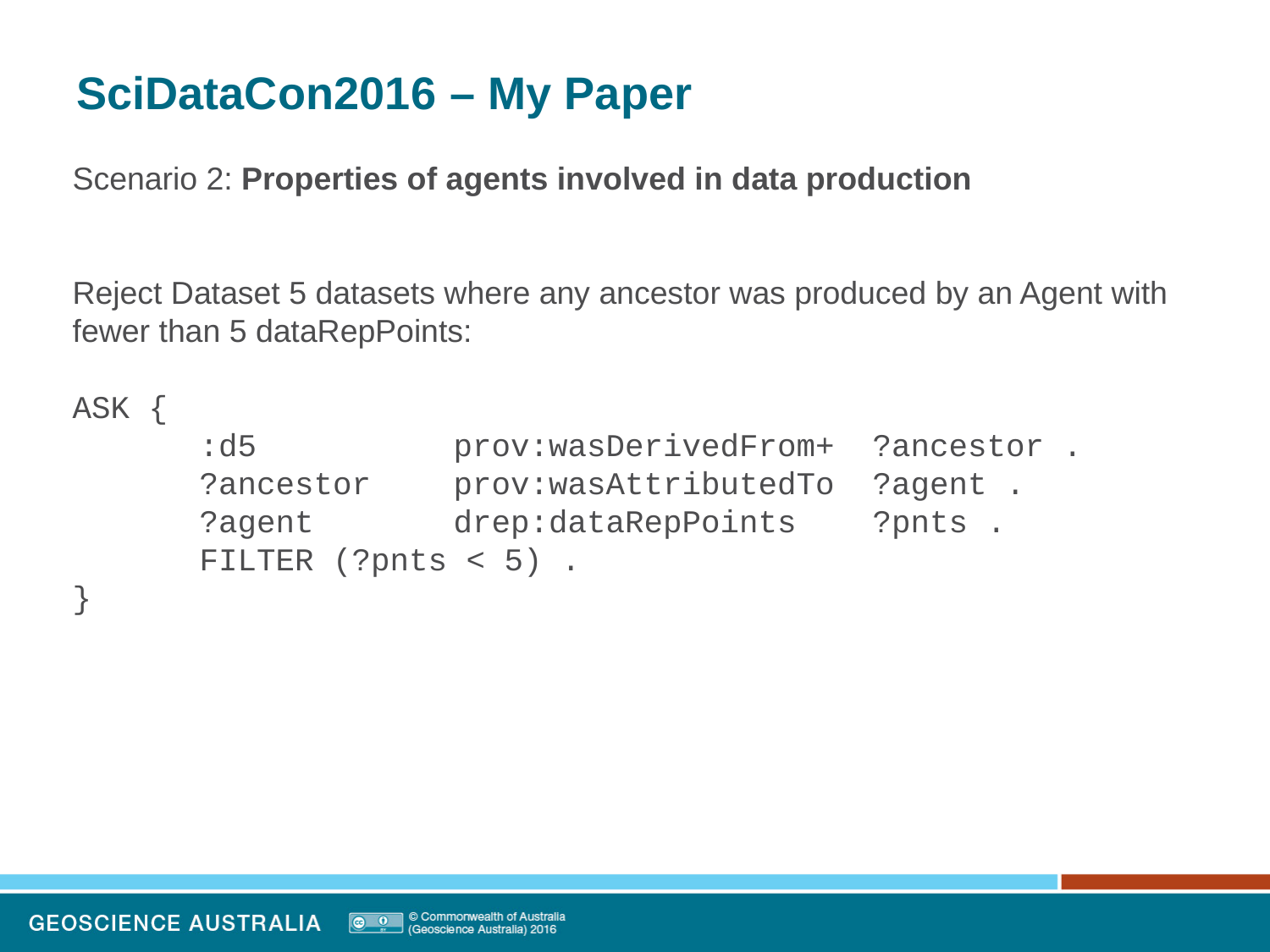

# SciDataCon2016 – My Paper
Scenario 2: Properties of agents involved in data production

Reject Dataset 5 datasets where any ancestor was produced by an Agent with fewer than 5 dataRepPoints:

ASK {
	:d5 		prov:wasDerivedFrom+  ?ancestor .
	?ancestor 	prov:wasAttributedTo  ?agent .
	?agent 	drep:dataRepPoints 	  ?pnts .
	FILTER (?pnts < 5) .
}